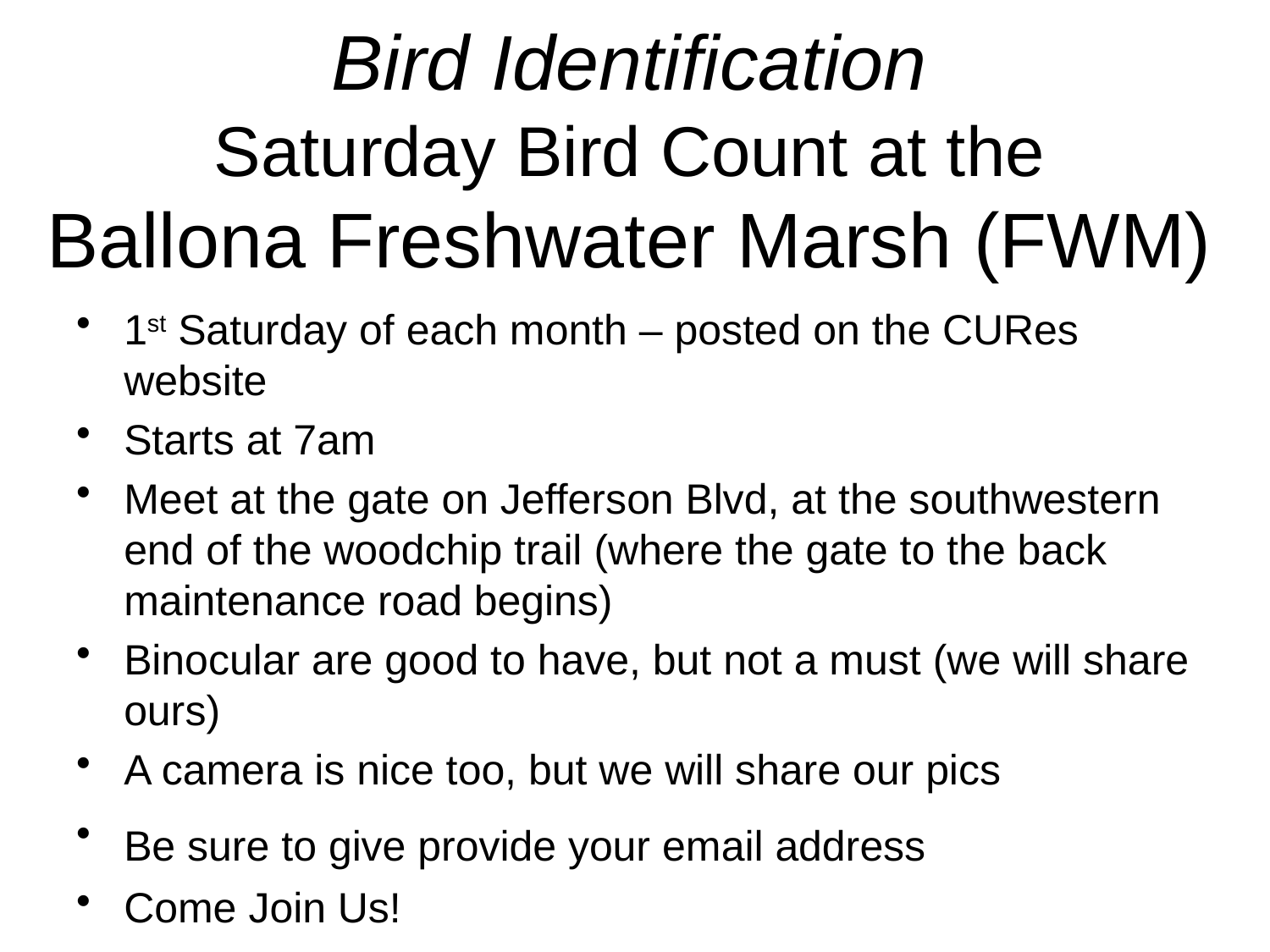

# Bird Identification Saturday Bird Count at the Ballona Freshwater Marsh (FWM)
1st Saturday of each month – posted on the CURes website
Starts at 7am
Meet at the gate on Jefferson Blvd, at the southwestern end of the woodchip trail (where the gate to the back maintenance road begins)
Binocular are good to have, but not a must (we will share ours)
A camera is nice too, but we will share our pics
Be sure to give provide your email address
Come Join Us!